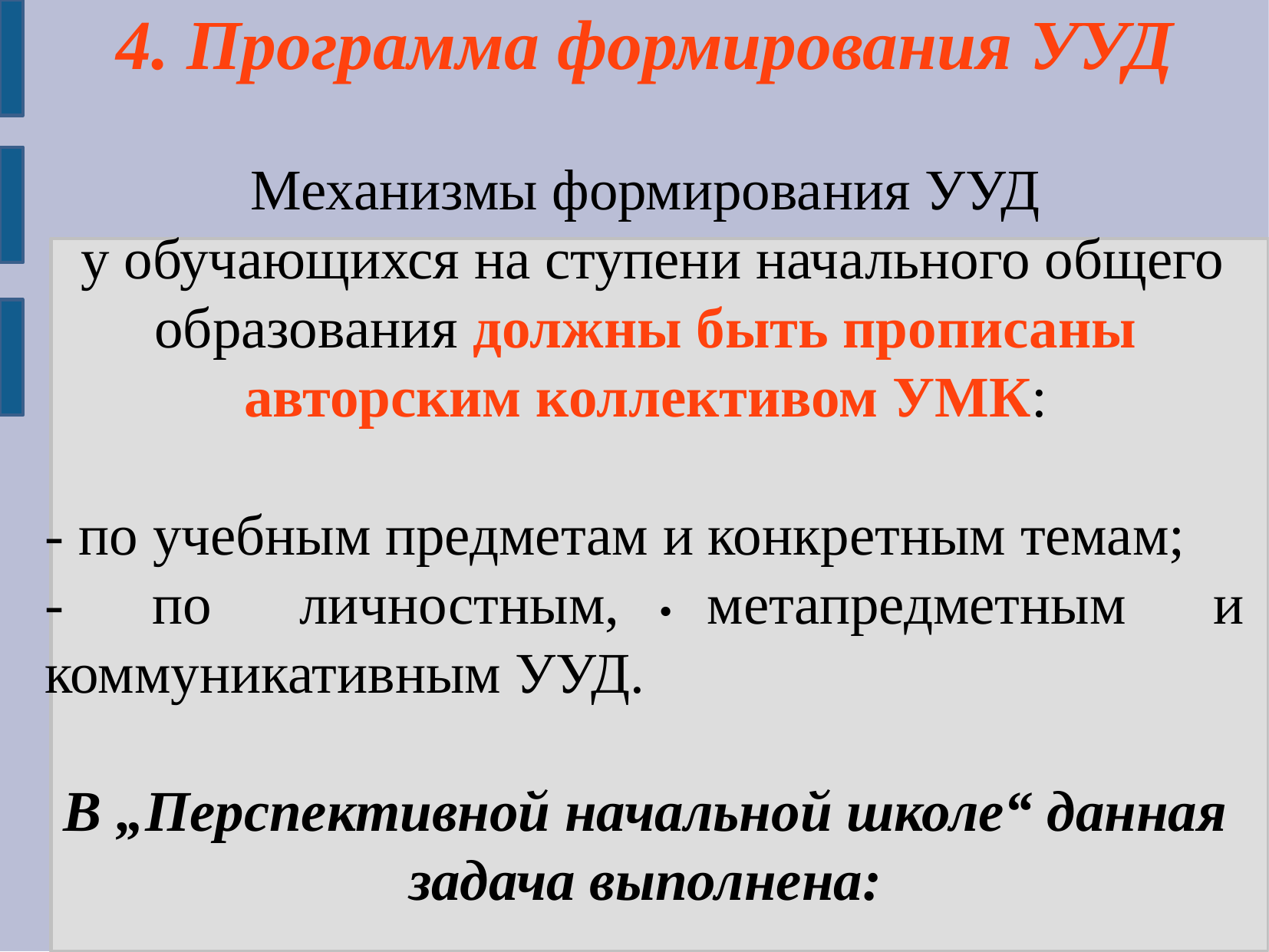

4. Программа формирования УУД

Механизмы формирования УУД
 у обучающихся на ступени начального общего образования должны быть прописаны авторским коллективом УМК:

- по учебным предметам и конкретным темам;
- по личностным, метапредметным и коммуникативным УУД.

В „Перспективной начальной школе“ данная задача выполнена:

.